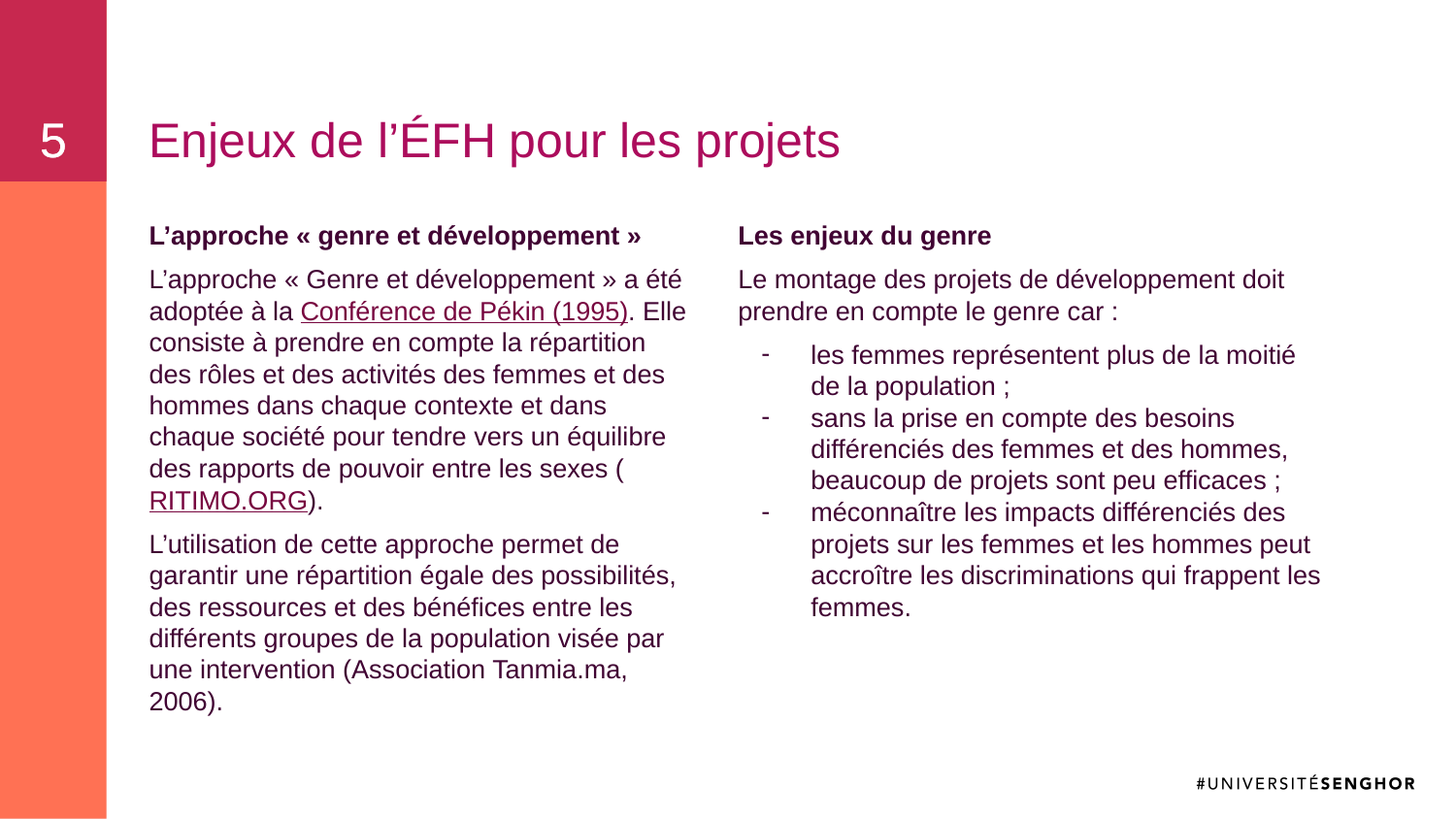

5
5
# Enjeux de l’ÉFH pour les projets
L’approche « genre et développement »
L’approche « Genre et développement » a été adoptée à la Conférence de Pékin (1995). Elle consiste à prendre en compte la répartition des rôles et des activités des femmes et des hommes dans chaque contexte et dans chaque société pour tendre vers un équilibre des rapports de pouvoir entre les sexes (RITIMO.ORG).
L’utilisation de cette approche permet de garantir une répartition égale des possibilités, des ressources et des bénéfices entre les différents groupes de la population visée par une intervention (Association Tanmia.ma, 2006).
Les enjeux du genre
Le montage des projets de développement doit prendre en compte le genre car :
les femmes représentent plus de la moitié de la population ;
sans la prise en compte des besoins différenciés des femmes et des hommes, beaucoup de projets sont peu efficaces ;
méconnaître les impacts différenciés des projets sur les femmes et les hommes peut accroître les discriminations qui frappent les femmes.